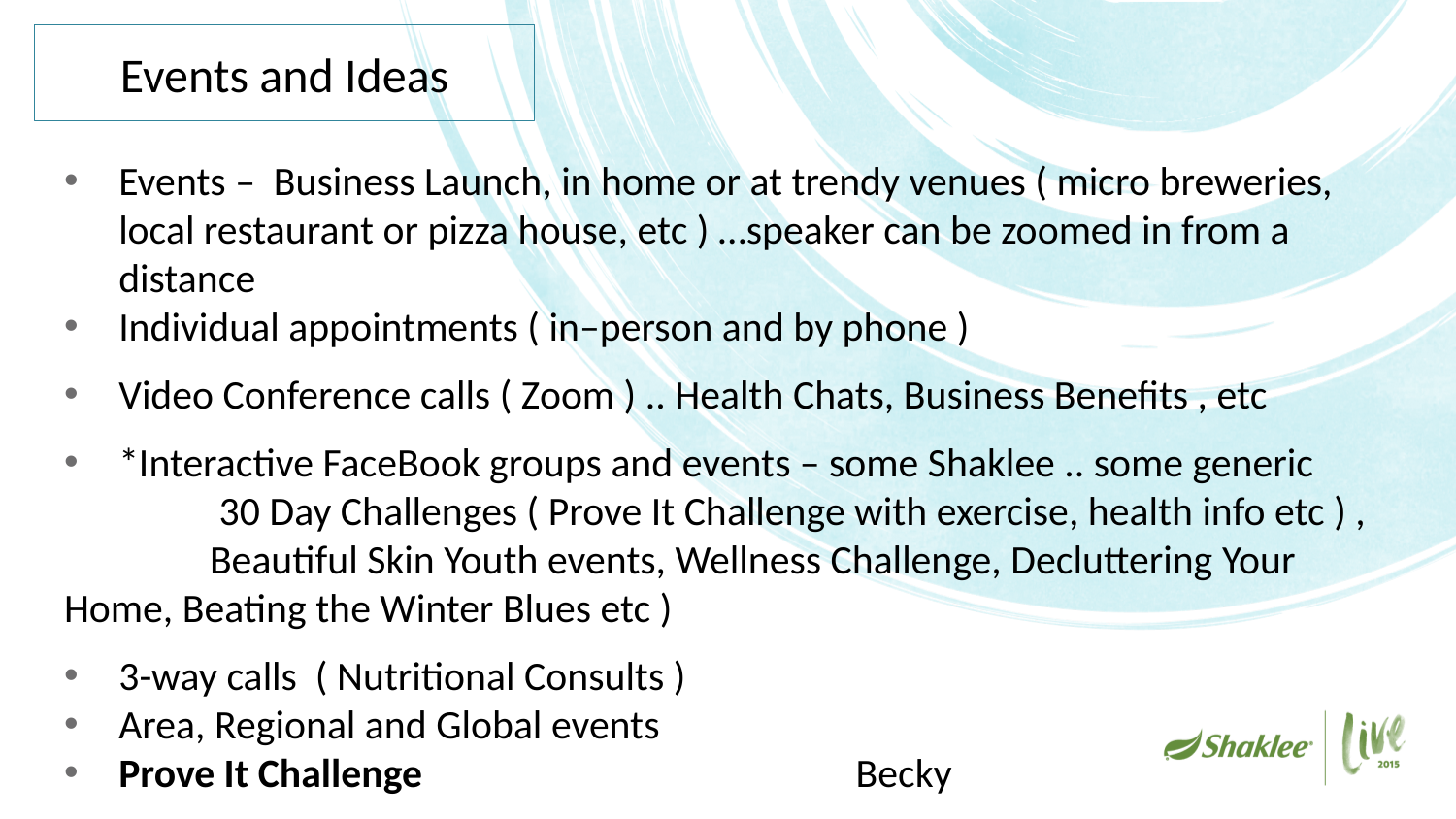

# Events and Ideas
Events –  Business Launch, in home or at trendy venues ( micro breweries, local restaurant or pizza house, etc ) …speaker can be zoomed in from a distance
Individual appointments ( in–person and by phone )

Video Conference calls ( Zoom ) .. Health Chats, Business Benefits , etc

*Interactive FaceBook groups and events – some Shaklee .. some generic
	 30 Day Challenges ( Prove It Challenge with exercise, health info etc ) ,  	Beautiful Skin Youth events, Wellness Challenge, Decluttering Your 	Home, Beating the Winter Blues etc )

3-way calls  ( Nutritional Consults )
Area, Regional and Global events
Prove It Challenge			 Becky

																Lisa